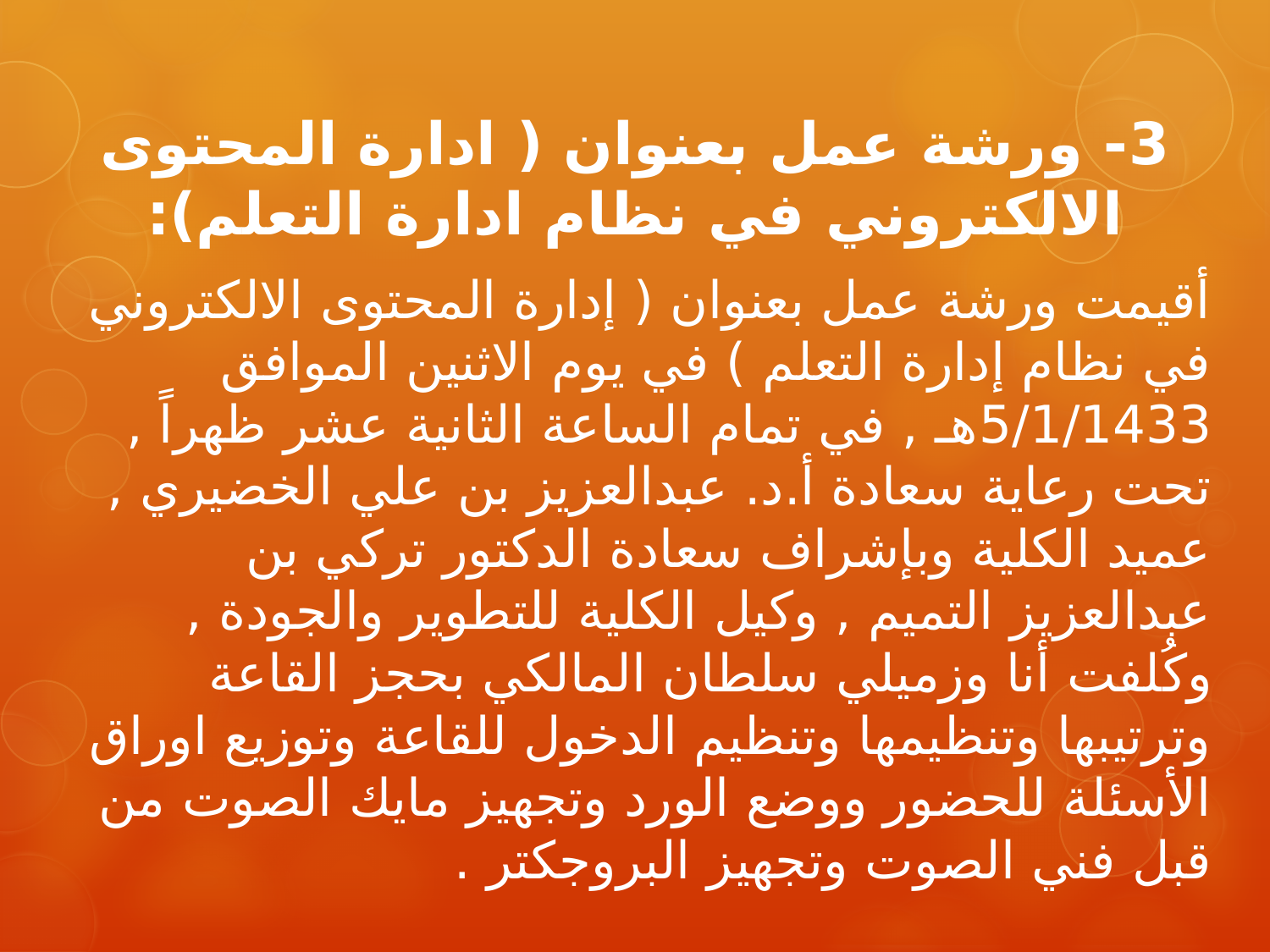

3- ورشة عمل بعنوان ( ادارة المحتوى الالكتروني في نظام ادارة التعلم):
أقيمت ورشة عمل بعنوان ( إدارة المحتوى الالكتروني في نظام إدارة التعلم ) في يوم الاثنين الموافق 5/1/1433هـ , في تمام الساعة الثانية عشر ظهراً , تحت رعاية سعادة أ.د. عبدالعزيز بن علي الخضيري , عميد الكلية وبإشراف سعادة الدكتور تركي بن عبدالعزيز التميم , وكيل الكلية للتطوير والجودة , وكُلفت أنا وزميلي سلطان المالكي بحجز القاعة وترتيبها وتنظيمها وتنظيم الدخول للقاعة وتوزيع اوراق الأسئلة للحضور ووضع الورد وتجهيز مايك الصوت من قبل فني الصوت وتجهيز البروجكتر .